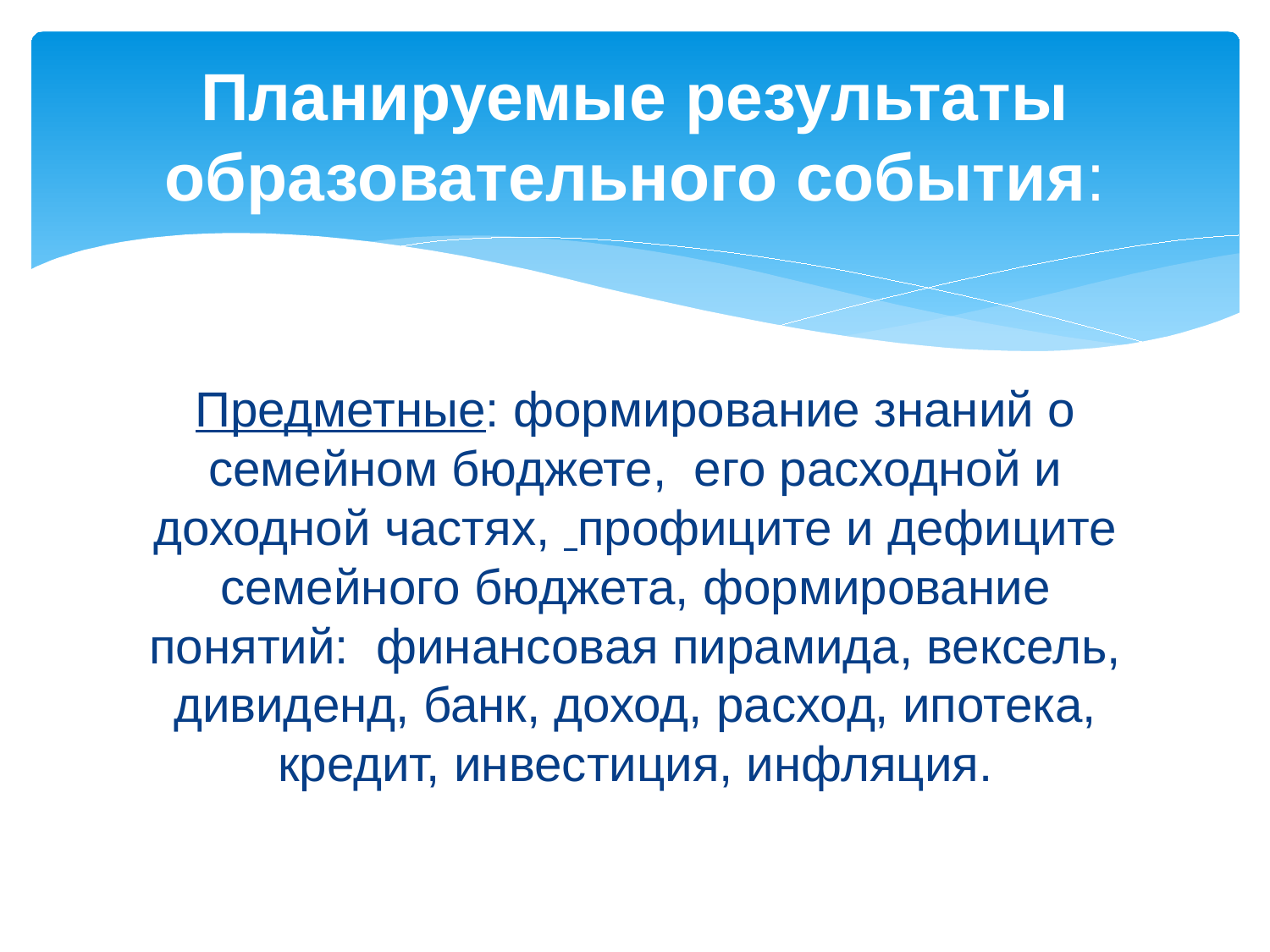

# Планируемые результаты образовательного события:
Предметные: формирование знаний о семейном бюджете,  его расходной и доходной частях,  профиците и дефиците семейного бюджета, формирование понятий:  финансовая пирамида, вексель, дивиденд, банк, доход, расход, ипотека, кредит, инвестиция, инфляция.